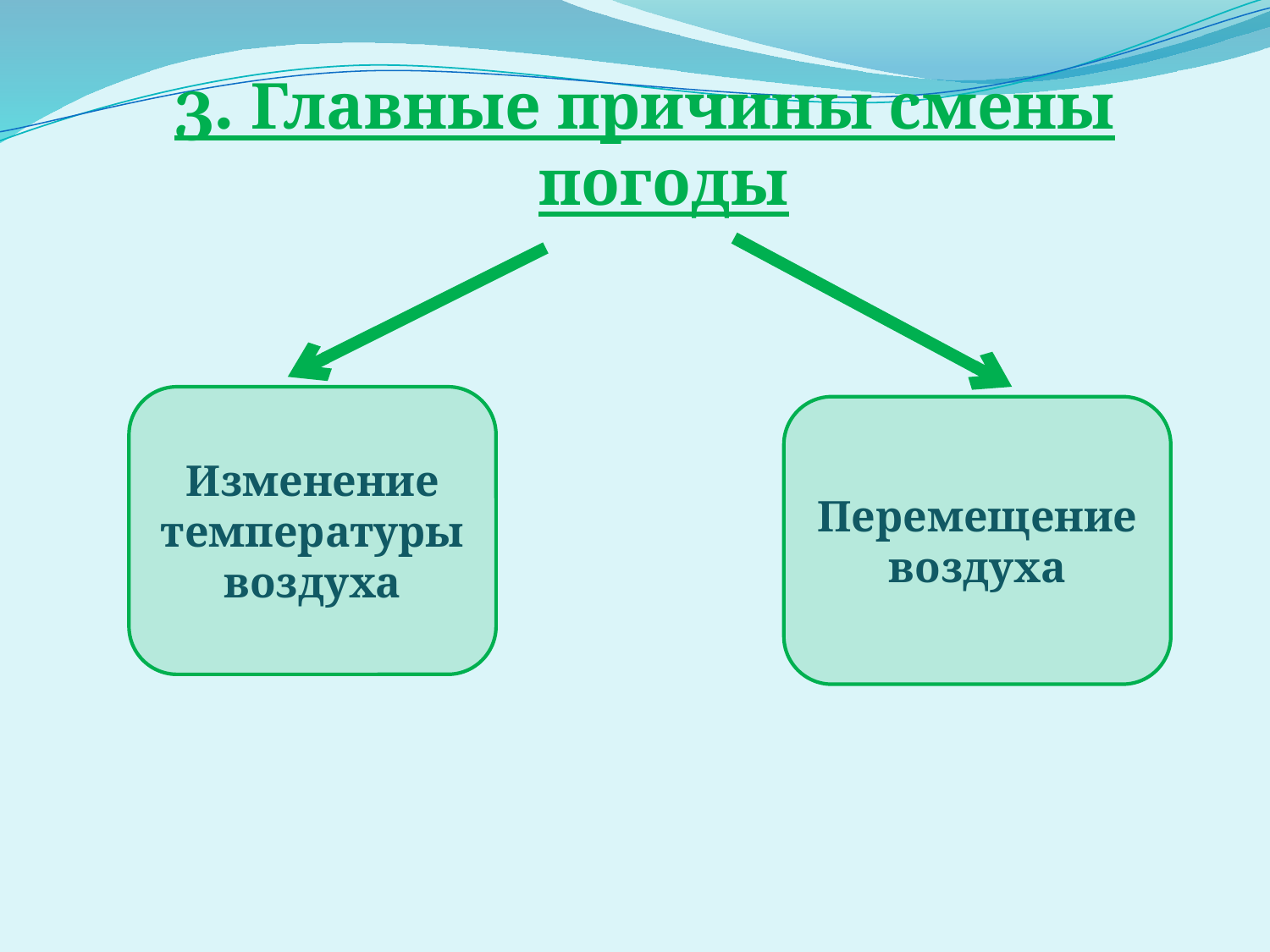

3. Главные причины смены погоды

Изменение температуры воздуха
Перемещение воздуха